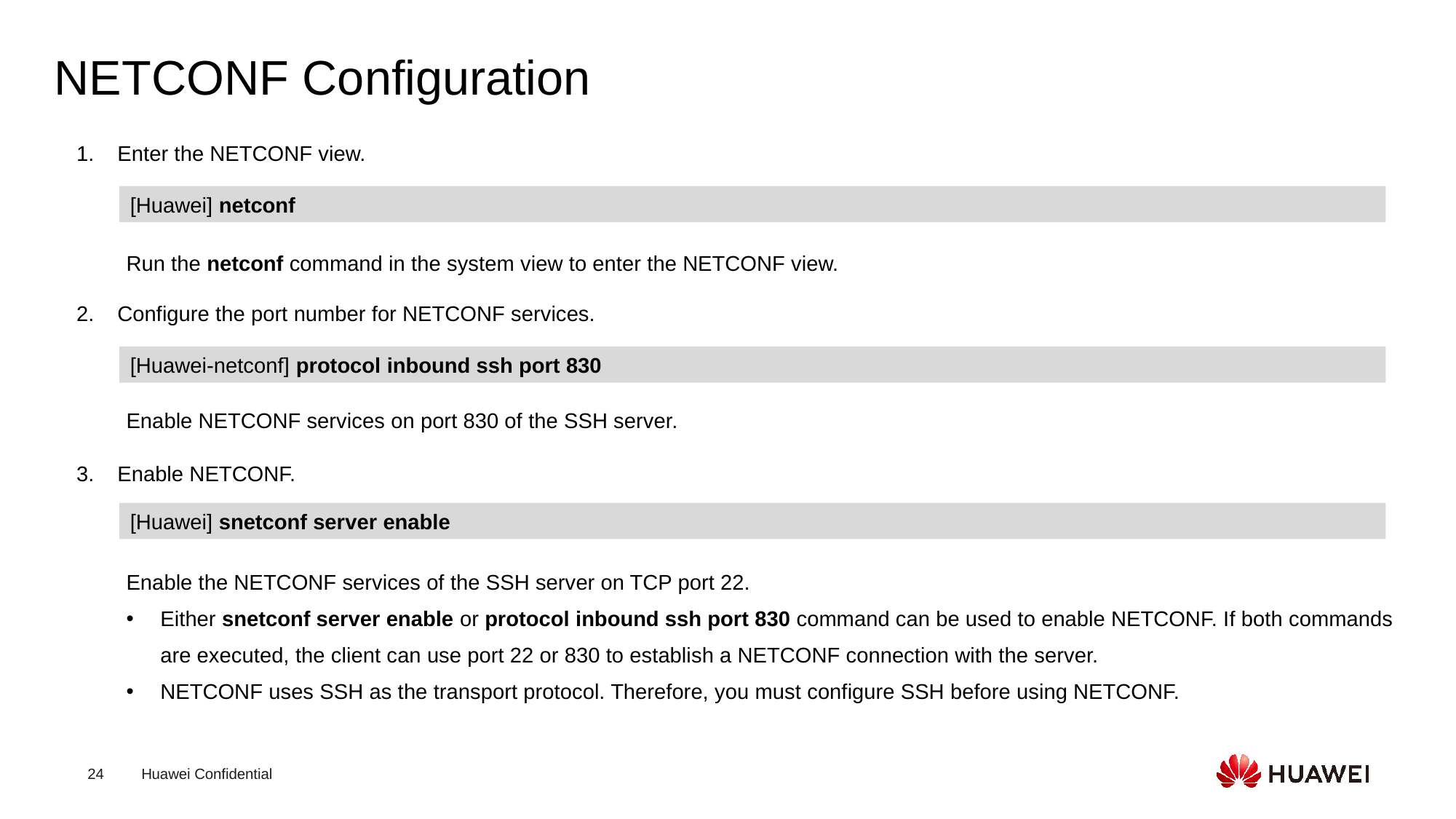

# NETCONF Configuration
Enter the NETCONF view.
[Huawei] netconf
Run the netconf command in the system view to enter the NETCONF view.
Configure the port number for NETCONF services.
[Huawei-netconf] protocol inbound ssh port 830
Enable NETCONF services on port 830 of the SSH server.
Enable NETCONF.
[Huawei] snetconf server enable
Enable the NETCONF services of the SSH server on TCP port 22.
Either snetconf server enable or protocol inbound ssh port 830 command can be used to enable NETCONF. If both commands are executed, the client can use port 22 or 830 to establish a NETCONF connection with the server.
NETCONF uses SSH as the transport protocol. Therefore, you must configure SSH before using NETCONF.